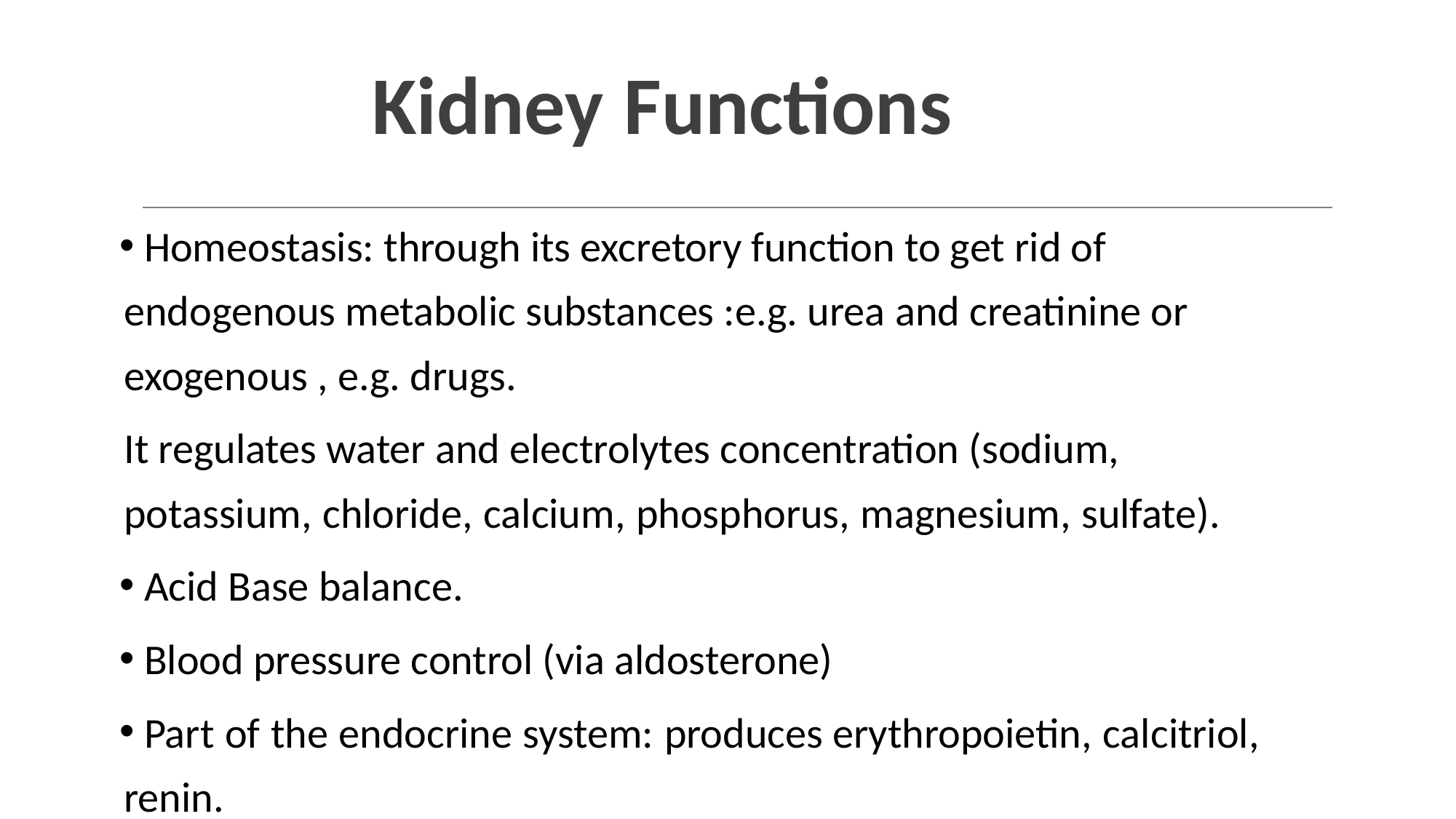

# Kidney Functions

 Homeostasis: through its excretory function to get rid of endogenous metabolic substances :e.g. urea and creatinine or exogenous , e.g. drugs.
It regulates water and electrolytes concentration (sodium, potassium, chloride, calcium, phosphorus, magnesium, sulfate).
 Acid Base balance.
 Blood pressure control (via aldosterone)
 Part of the endocrine system: produces erythropoietin, calcitriol, renin.